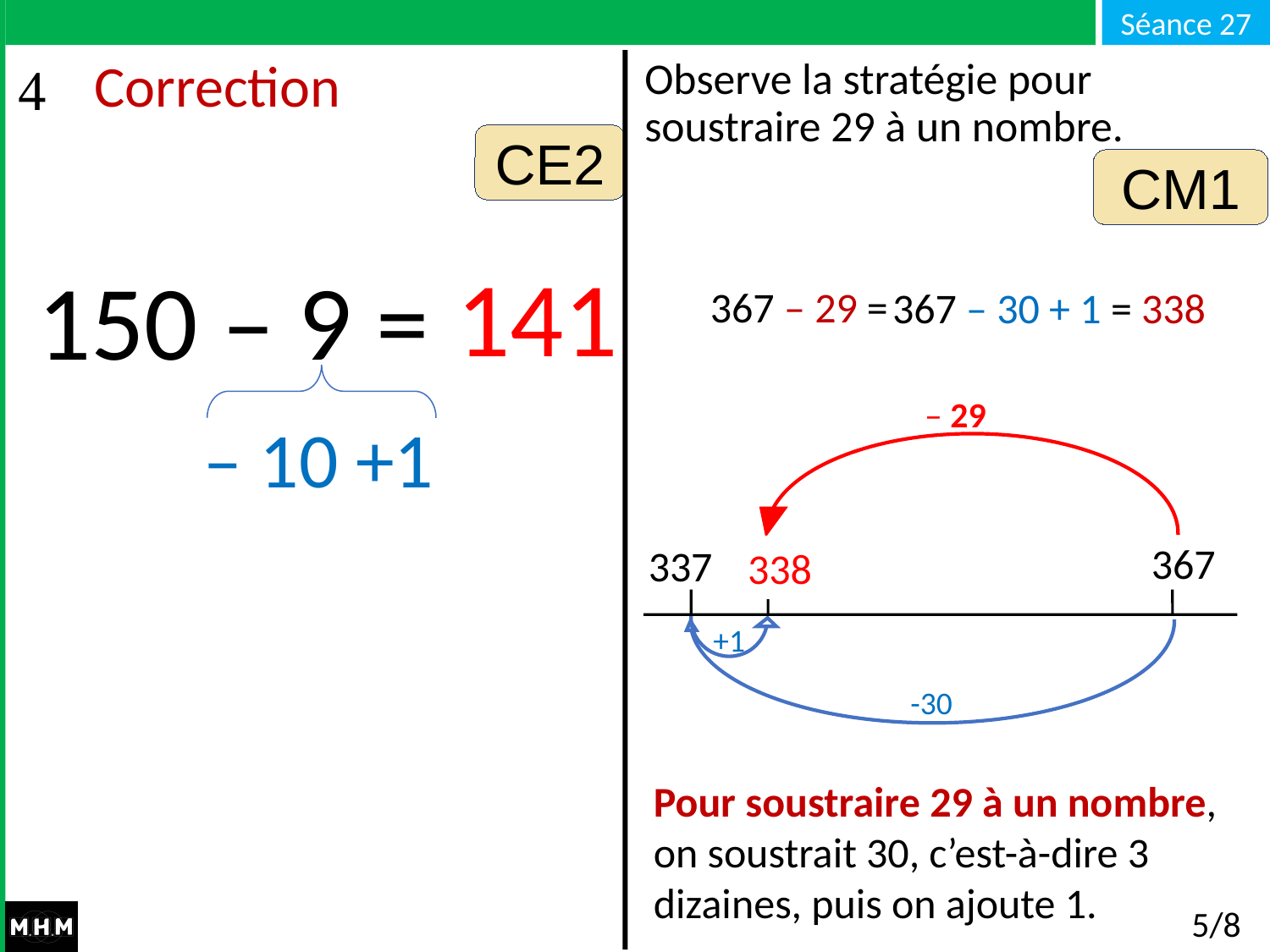

Observe la stratégie pour soustraire 29 à un nombre.

# Correction
CE2
CM1
141
150 – 9 =
367 – 30 + 1 = 338
367 – 29 =

– 29
– 10 +1

367
337
?
338
+1

-30
Pour soustraire 29 à un nombre, on soustrait 30, c’est-à-dire 3 dizaines, puis on ajoute 1.
5/8